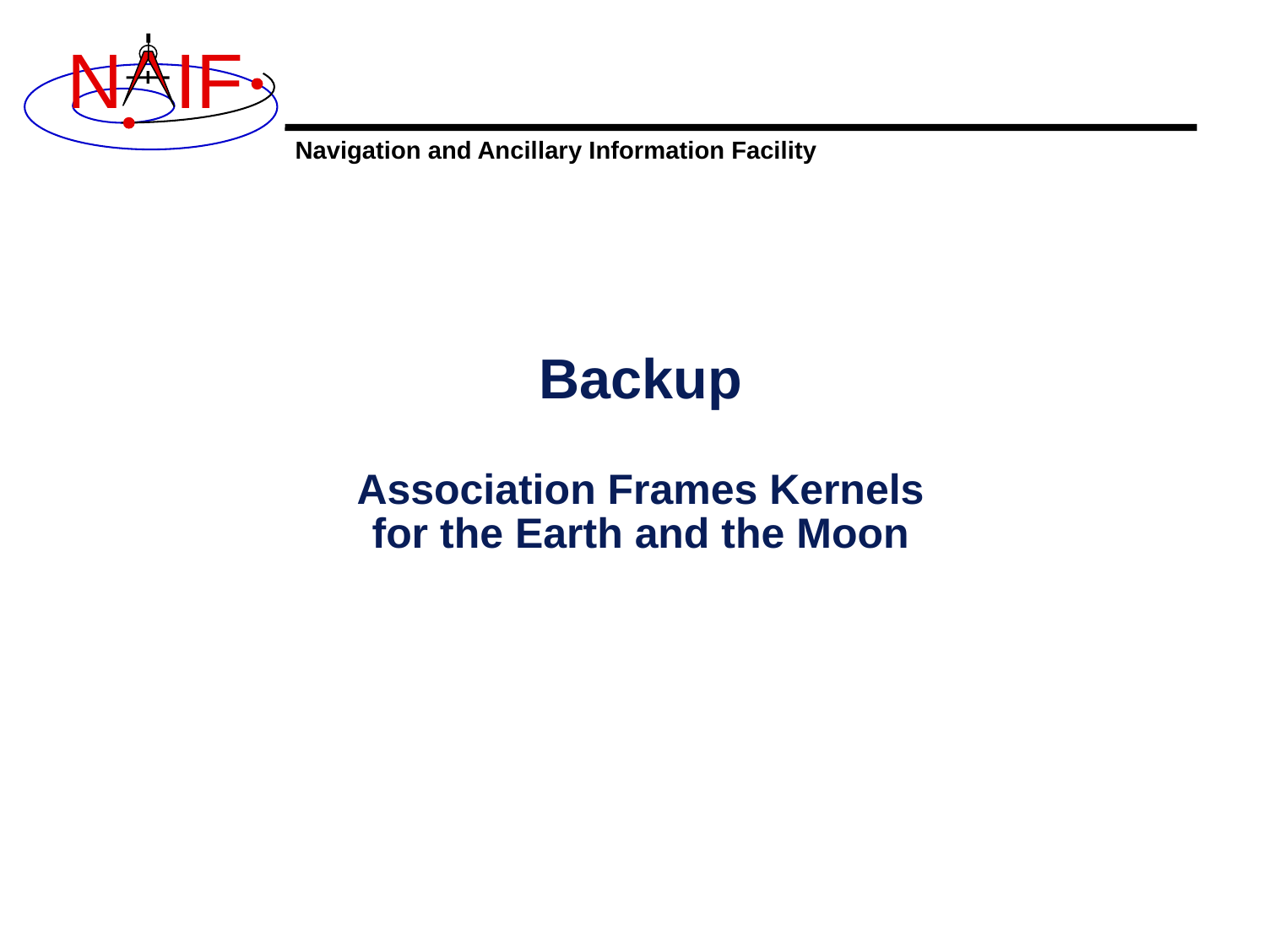

# Backup Association Frames Kernels for the Earth and the Moon